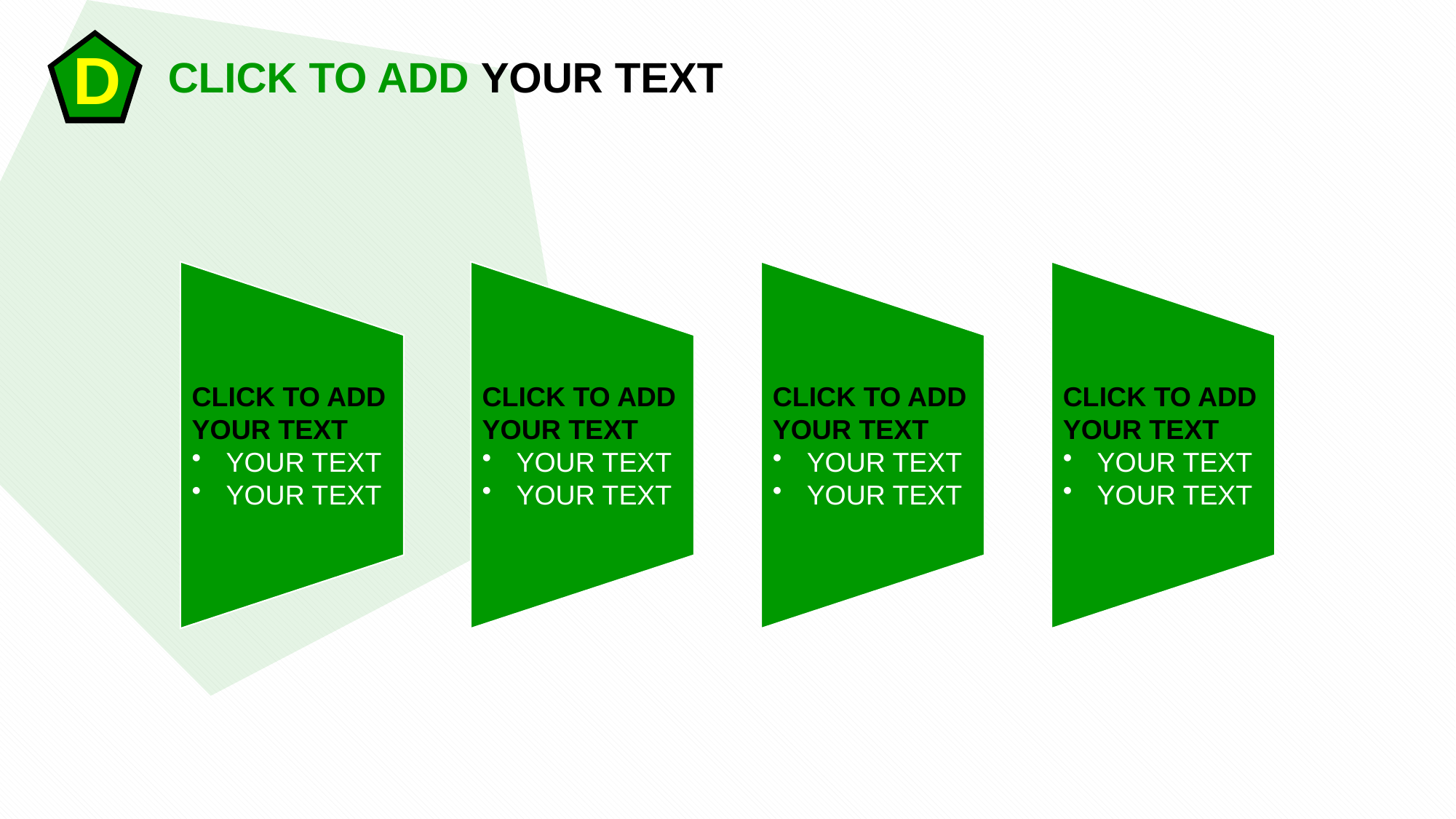

D
CLICK TO ADD YOUR TEXT
CLICK TO ADD YOUR TEXT
YOUR TEXT
CLICK TO ADD YOUR TEXT
YOUR TEXT
CLICK TO ADD YOUR TEXT
YOUR TEXT
CLICK TO ADD YOUR TEXT
YOUR TEXT
YOUR TEXT
YOUR TEXT
YOUR TEXT
YOUR TEXT